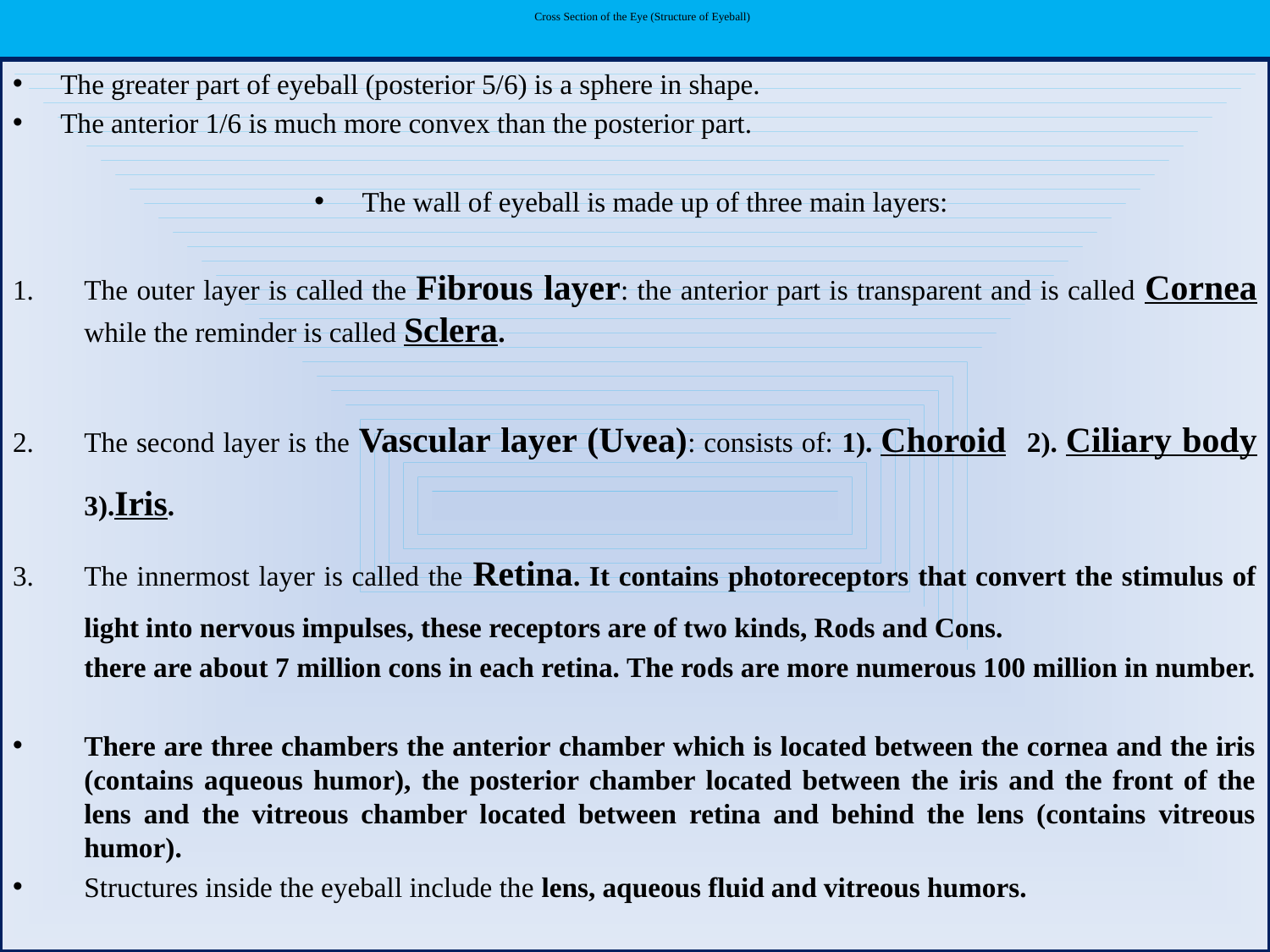

# Cross Section of the Eye (Structure of Eyeball)
The greater part of eyeball (posterior 5/6) is a sphere in shape.
The anterior 1/6 is much more convex than the posterior part.

The wall of eyeball is made up of three main layers:

The outer layer is called the Fibrous layer: the anterior part is transparent and is called Cornea while the reminder is called Sclera.

The second layer is the Vascular layer (Uvea): consists of: 1). Choroid  2). Ciliary body 3).Iris.
The innermost layer is called the Retina. It contains photoreceptors that convert the stimulus of light into nervous impulses, these receptors are of two kinds, Rods and Cons.
	there are about 7 million cons in each retina. The rods are more numerous 100 million in number.

There are three chambers the anterior chamber which is located between the cornea and the iris (contains aqueous humor), the posterior chamber located between the iris and the front of the lens and the vitreous chamber located between retina and behind the lens (contains vitreous humor).
Structures inside the eyeball include the lens, aqueous fluid and vitreous humors.